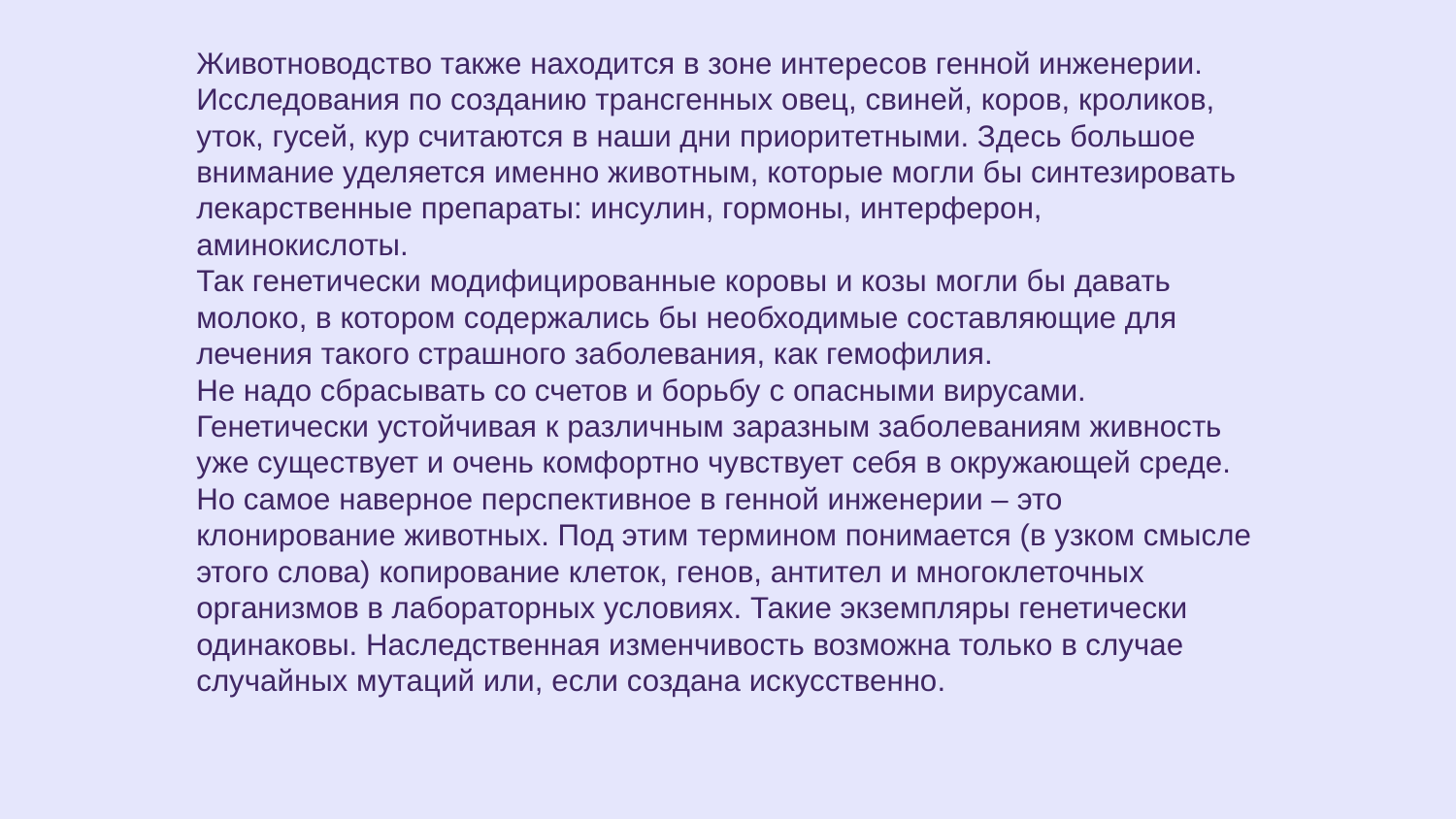

Животноводство также находится в зоне интересов генной инженерии. Исследования по созданию трансгенных овец, свиней, коров, кроликов, уток, гусей, кур считаются в наши дни приоритетными. Здесь большое внимание уделяется именно животным, которые могли бы синтезировать лекарственные препараты: инсулин, гормоны, интерферон, аминокислоты.
Так генетически модифицированные коровы и козы могли бы давать молоко, в котором содержались бы необходимые составляющие для лечения такого страшного заболевания, как гемофилия.
Не надо сбрасывать со счетов и борьбу с опасными вирусами. Генетически устойчивая к различным заразным заболеваниям живность уже существует и очень комфортно чувствует себя в окружающей среде.
Но самое наверное перспективное в генной инженерии – это клонирование животных. Под этим термином понимается (в узком смысле этого слова) копирование клеток, генов, антител и многоклеточных организмов в лабораторных условиях. Такие экземпляры генетически одинаковы. Наследственная изменчивость возможна только в случае случайных мутаций или, если создана искусственно.